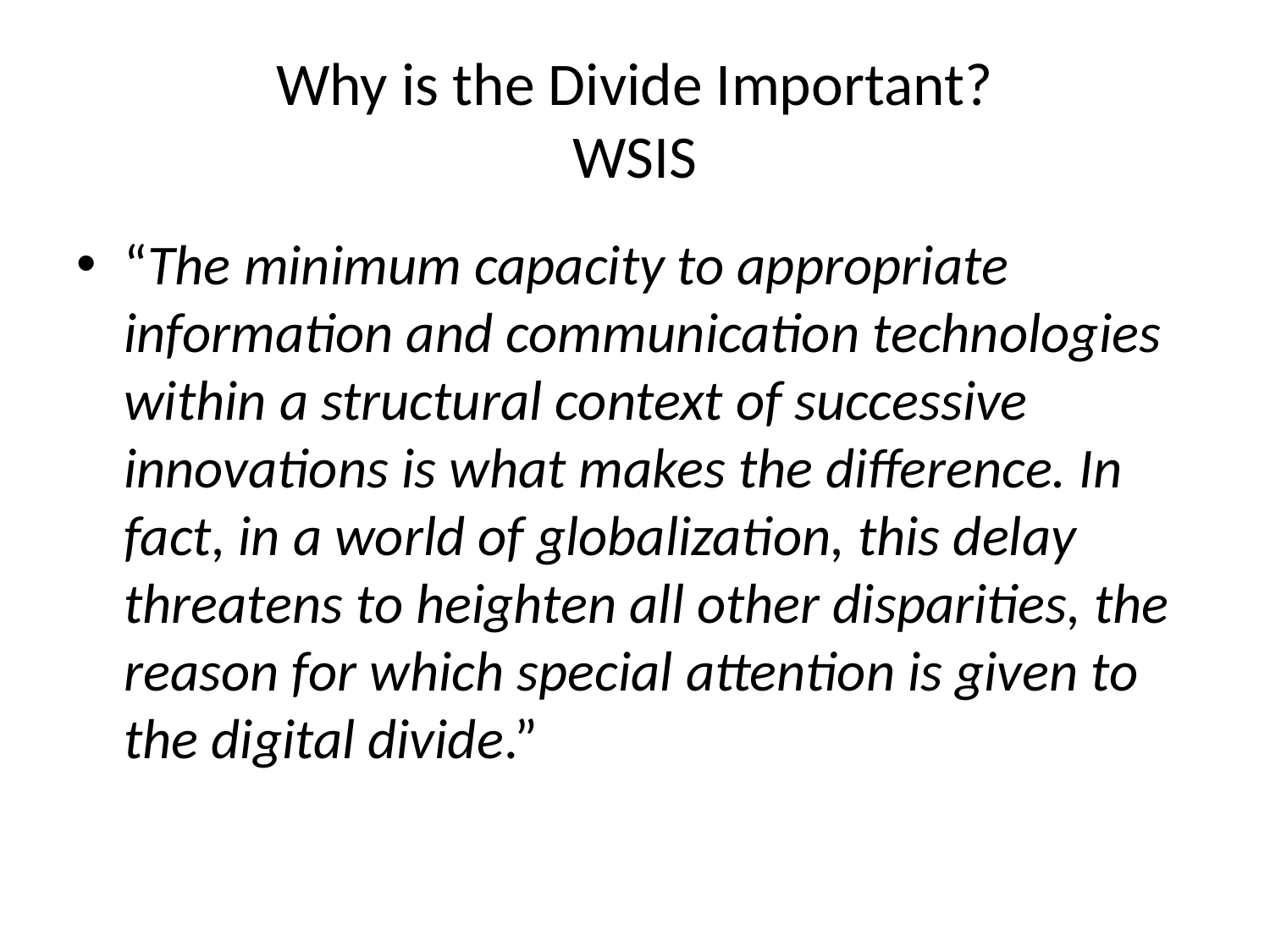

# Why is the Divide Important? WSIS
“The minimum capacity to appropriate information and communication technologies within a structural context of successive innovations is what makes the difference. In fact, in a world of globalization, this delay threatens to heighten all other disparities, the reason for which special attention is given to the digital divide.”